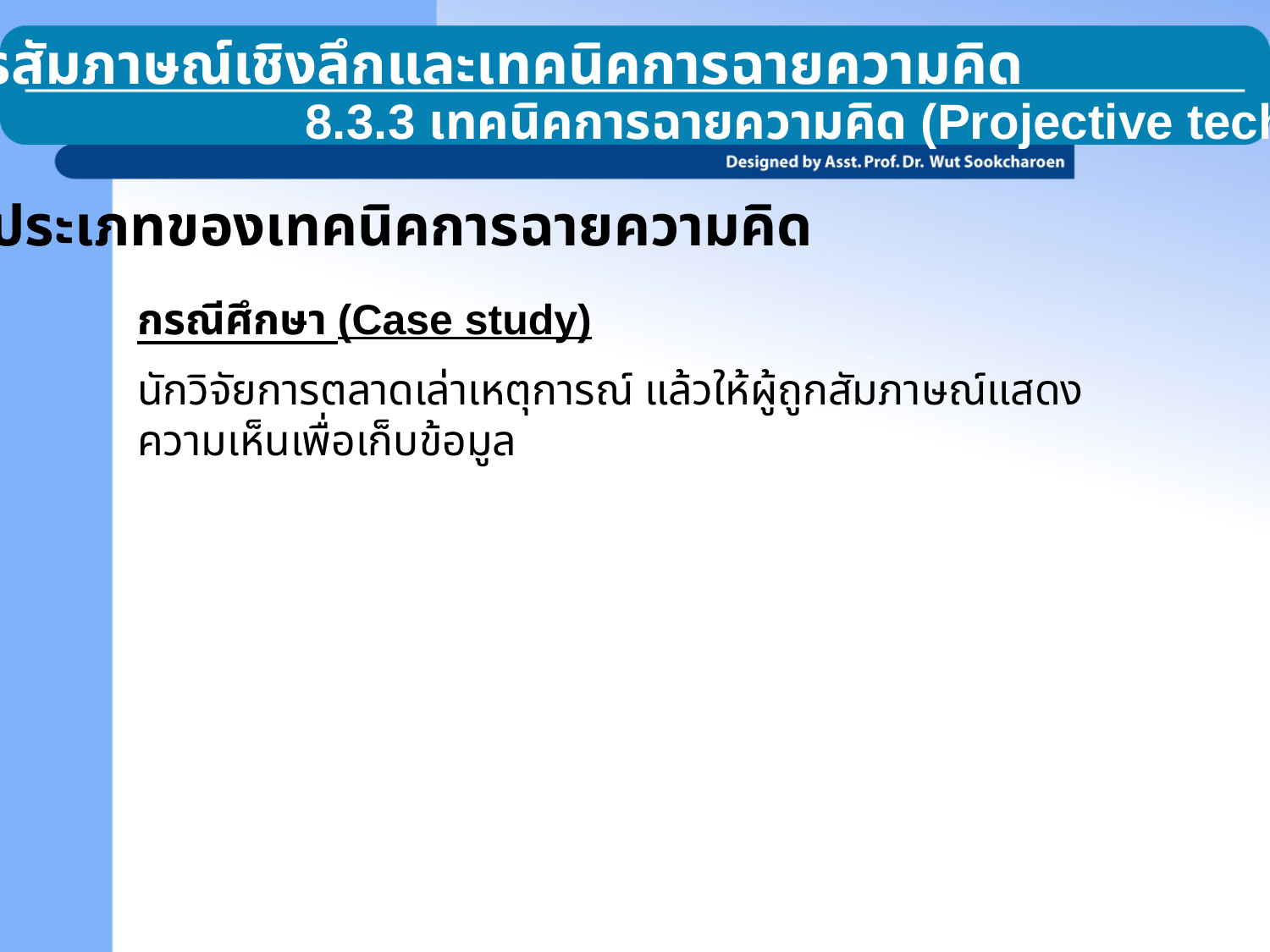

8.3 การสัมภาษณ์เชิงลึกและเทคนิคการฉายความคิด
8.3.3 เทคนิคการฉายความคิด (Projective technique)
ประเภทของเทคนิคการฉายความคิด
กรณีศึกษา (Case study)
นักวิจัยการตลาดเล่าเหตุการณ์ แล้วให้ผู้ถูกสัมภาษณ์แสดงความเห็นเพื่อเก็บข้อมูล